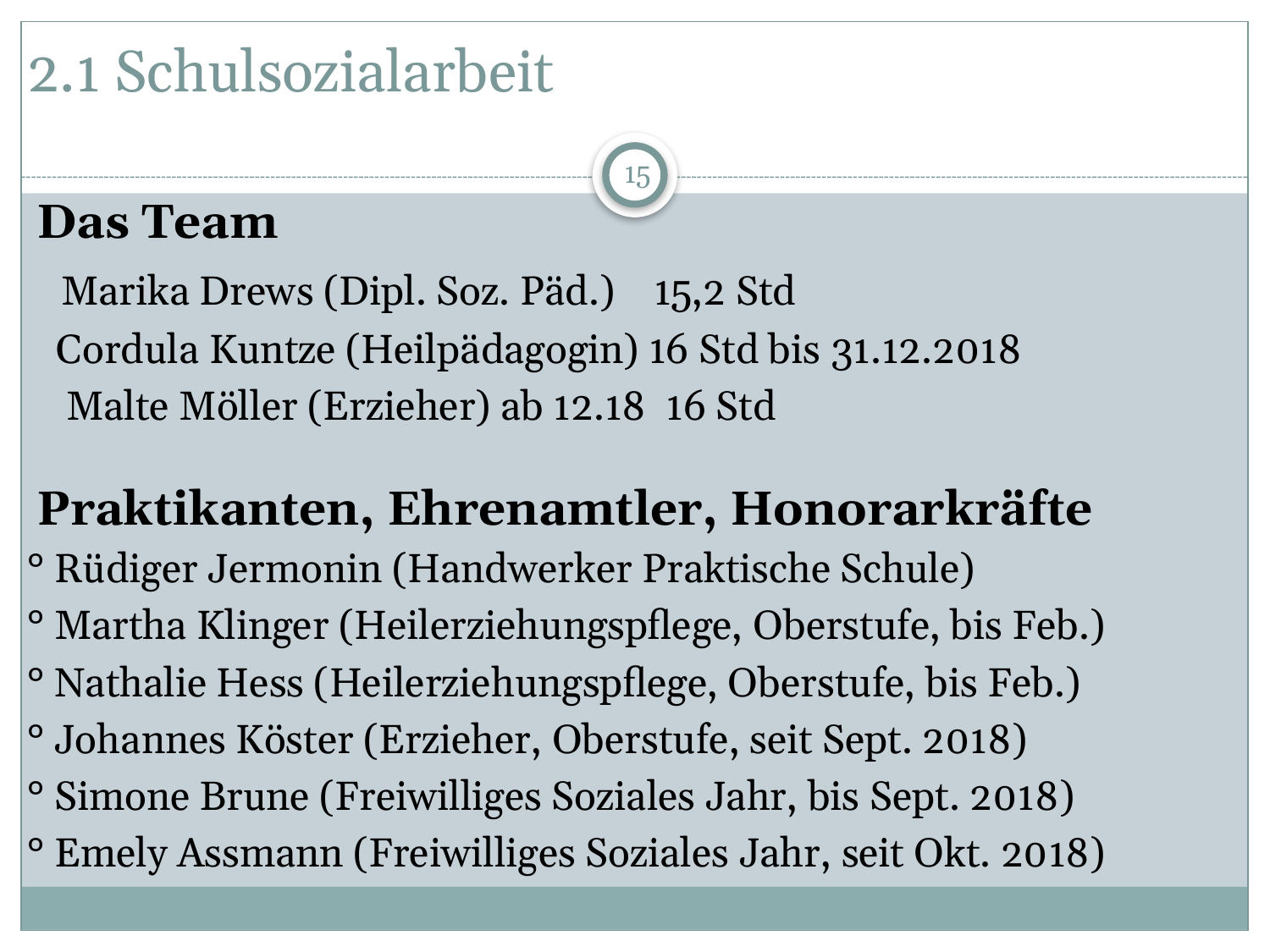

# 2.1 Schulsozialarbeit
15
Das Team
  Marika Drews (Dipl. Soz. Päd.)    15,2 Std
  Cordula Kuntze (Heilpädagogin) 16 Std bis 31.12.2018
   Malte Möller (Erzieher) ab 12.18  16 Std

Praktikanten, Ehrenamtler, Honorarkräfte
° Rüdiger Jermonin (Handwerker Praktische Schule)
° Martha Klinger (Heilerziehungspflege, Oberstufe, bis Feb.)
° Nathalie Hess (Heilerziehungspflege, Oberstufe, bis Feb.)
° Johannes Köster (Erzieher, Oberstufe, seit Sept. 2018)
° Simone Brune (Freiwilliges Soziales Jahr, bis Sept. 2018)
° Emely Assmann (Freiwilliges Soziales Jahr, seit Okt. 2018)